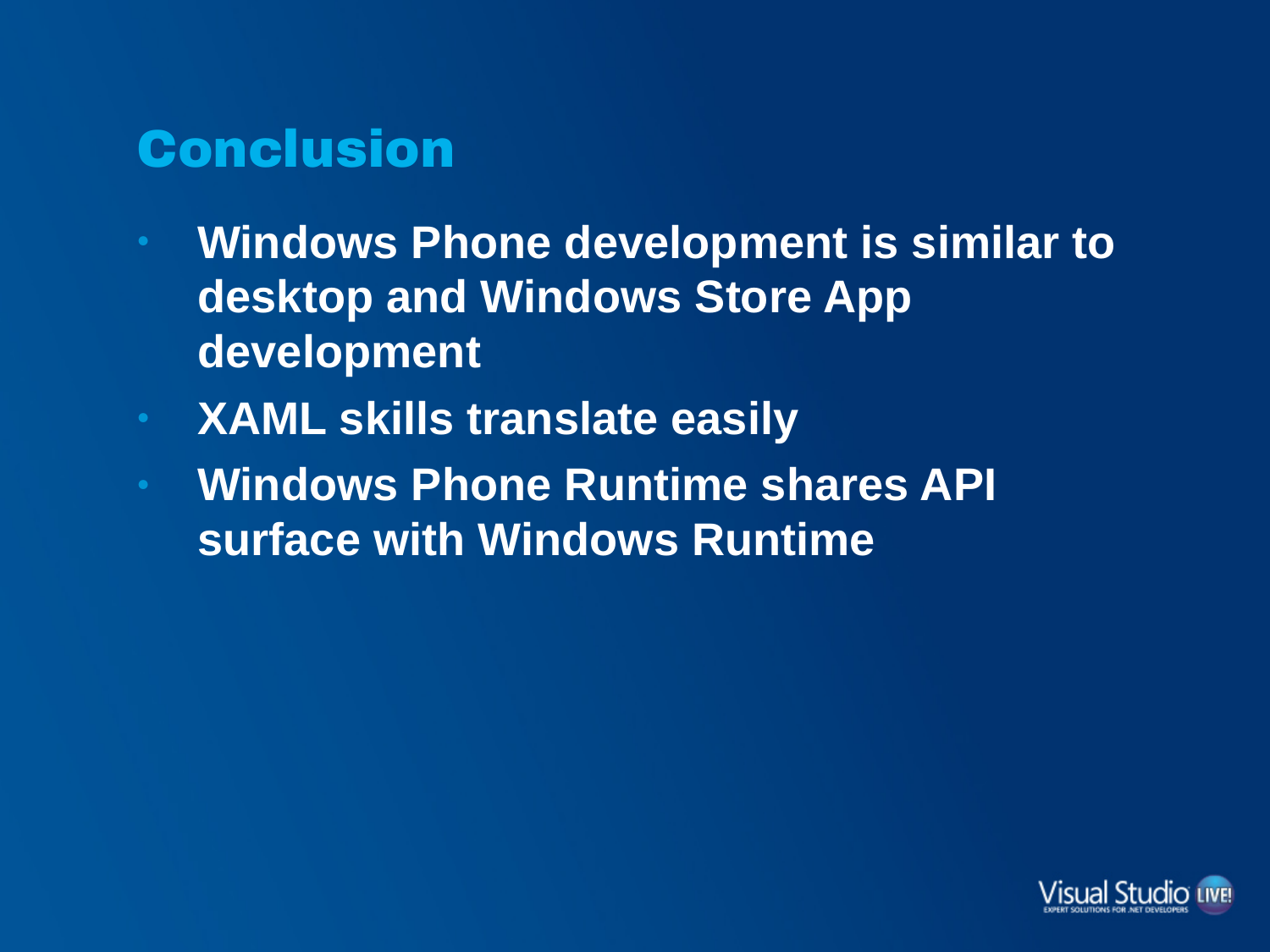

# Conclusion
Windows Phone development is similar to desktop and Windows Store App development
XAML skills translate easily
Windows Phone Runtime shares API surface with Windows Runtime